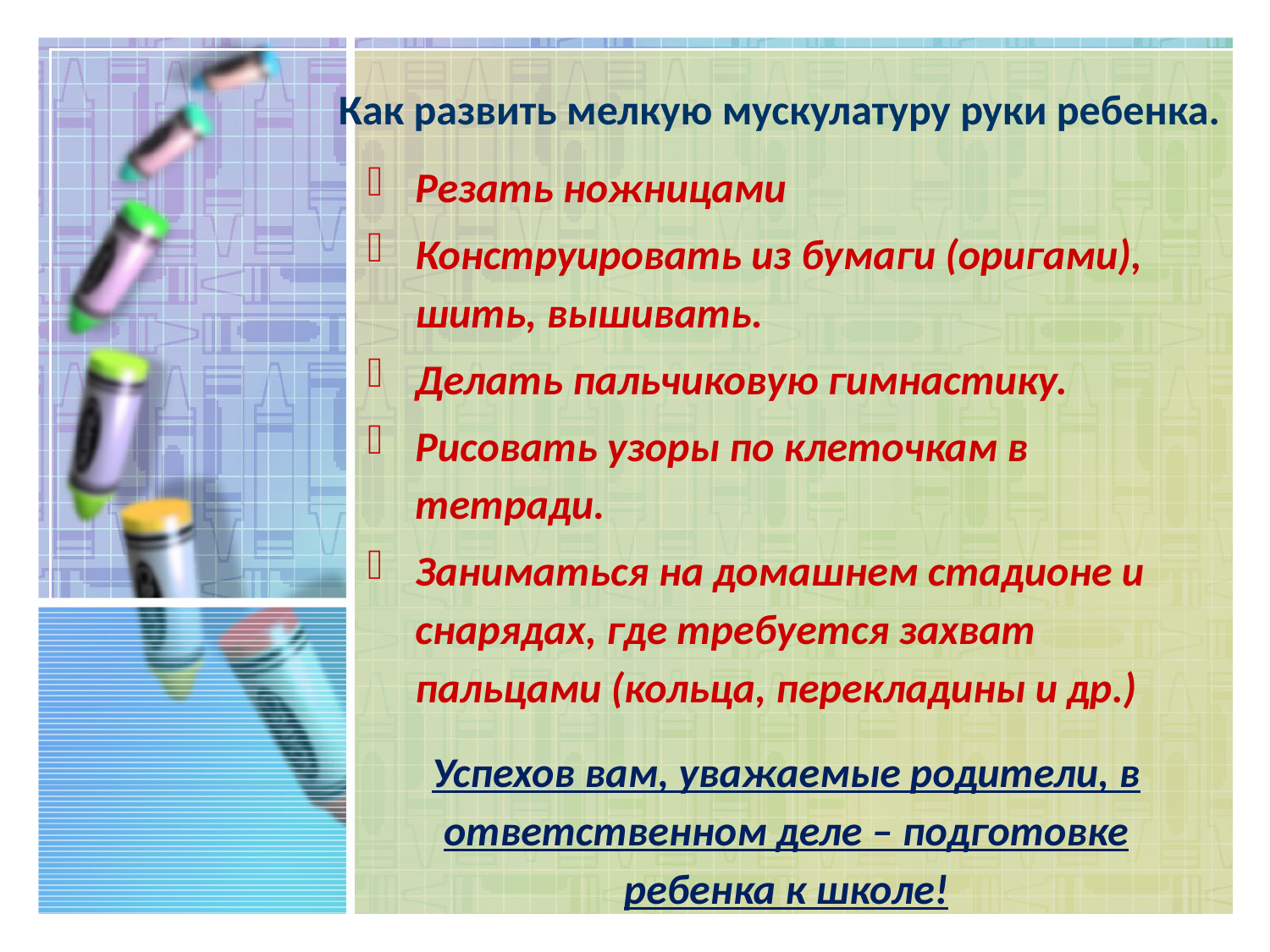

# Как развить мелкую мускулатуру руки ребенка.
Резать ножницами
Конструировать из бумаги (оригами), шить, вышивать.
Делать пальчиковую гимнастику.
Рисовать узоры по клеточкам в тетради.
Заниматься на домашнем стадионе и снарядах, где требуется захват пальцами (кольца, перекладины и др.)
Успехов вам, уважаемые родители, в ответственном деле – подготовке ребенка к школе!